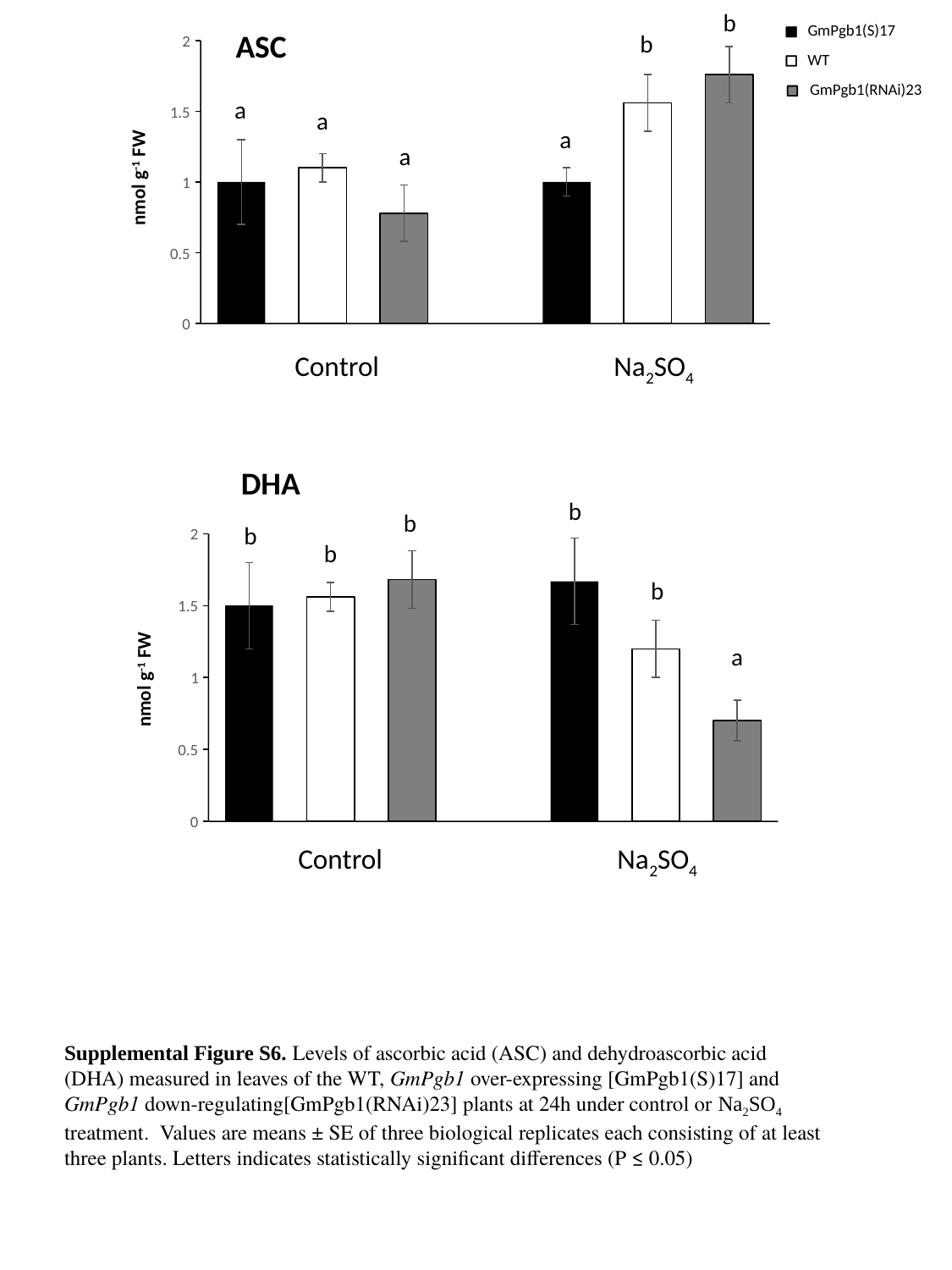

b
ASC
  GmPgb1(S)17

  WT

 GmPgb1(RNAi)23

b
2

1.5

1

0.5
0

a
a
a
a
nmol g-1 FW
   Control                                     Na2SO4
DHA
b
b
b
2

1.5

1

0.5
0

b
b
a
nmol g-1 FW
   Control                                     Na2SO4
Supplemental Figure S6. Levels of ascorbic acid (ASC) and dehydroascorbic acid (DHA) measured in leaves of the WT, GmPgb1 over-expressing [GmPgb1(S)17] and GmPgb1 down-regulating[GmPgb1(RNAi)23] plants at 24h under control or Na2SO4 treatment.  Values are means ± SE of three biological replicates each consisting of at least three plants. Letters indicates statistically significant differences (P ≤ 0.05)